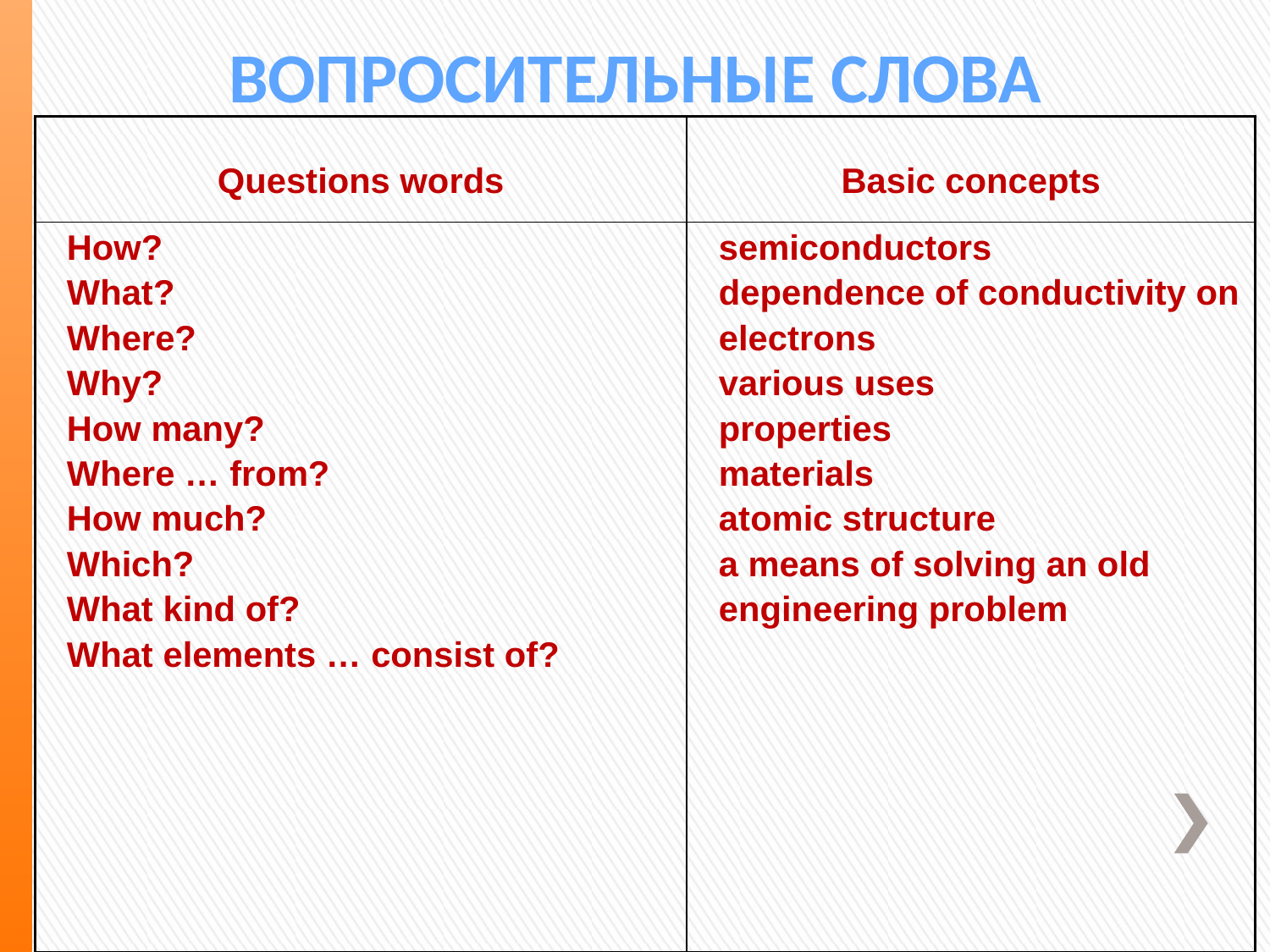

Вопросительные слова
| Questions words | Basic concepts |
| --- | --- |
| How? What? Where? Why? How many? Where … from? How much? Which? What kind of? What elements … consist of? | semiconductors dependence of conductivity on electrons various uses properties materials atomic structure a means of solving an old engineering problem |